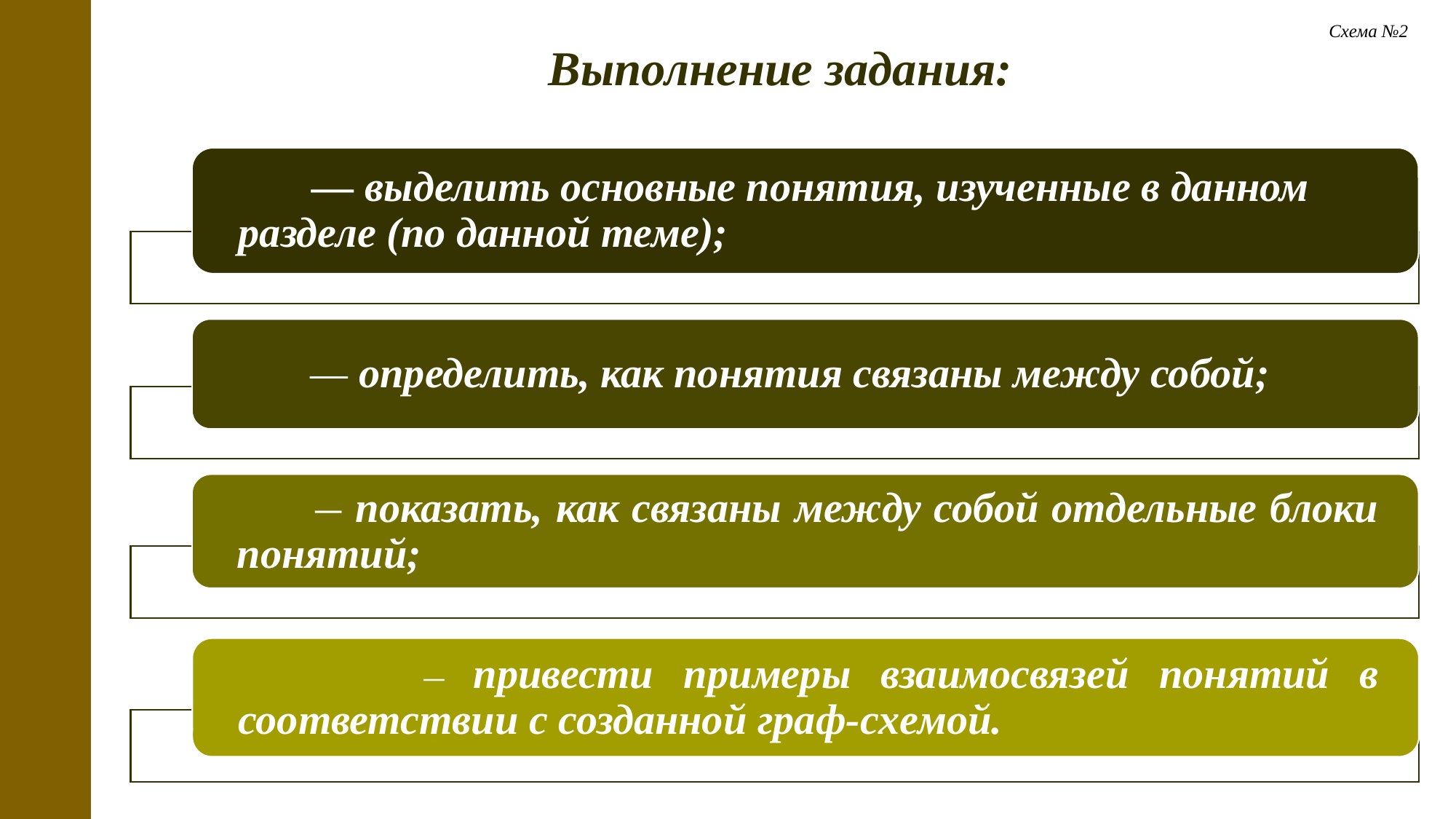

Схема №2
Выполнение задания:
       — выделить основные понятия, изученные в данном разделе (по данной теме);
       — определить, как понятия связаны между собой;
       — показать, как связаны между собой отдельные блоки понятий;
       — привести примеры взаимосвязей понятий в соответствии с созданной граф-схемой.